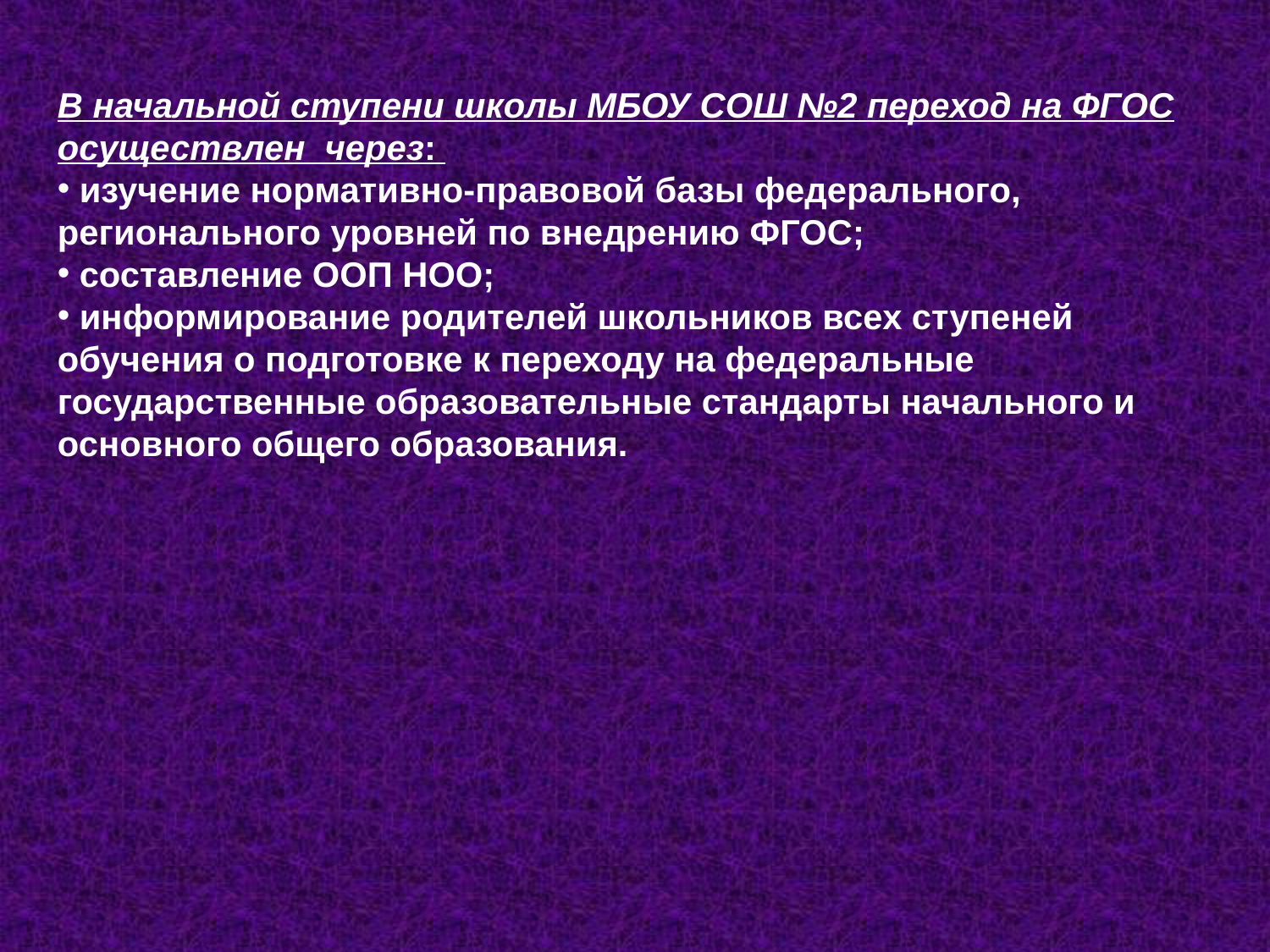

В начальной ступени школы МБОУ СОШ №2 переход на ФГОС осуществлен  через:
 изучение нормативно-правовой базы федерального, регионального уровней по внедрению ФГОС;
 составление ООП НОО;
 информирование родителей школьников всех ступеней обучения о подготовке к переходу на федеральные государственные образовательные стандарты начального и основного общего образования.